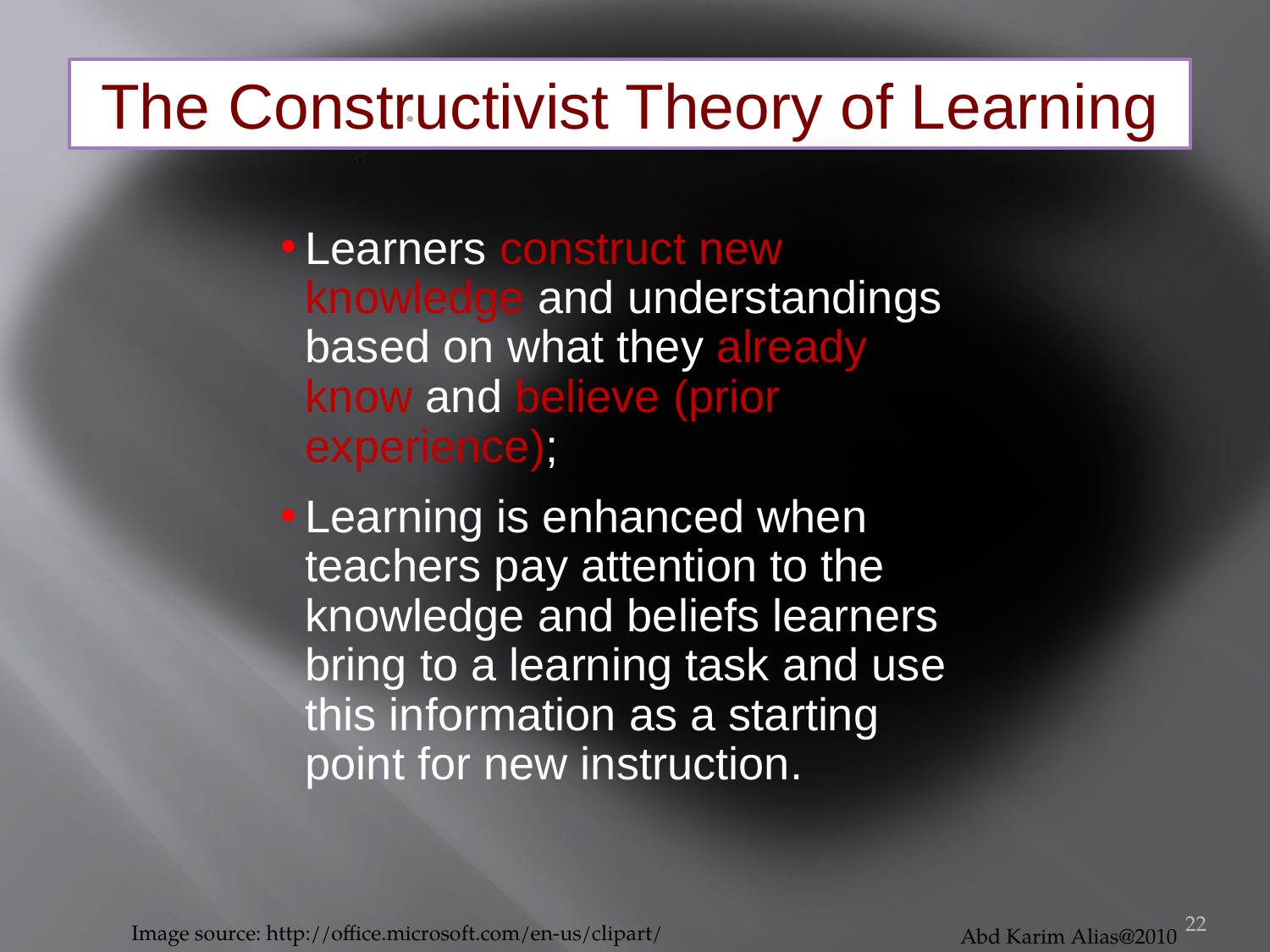

The Constructivist Theory of Learning

Learners construct new knowledge and understandings based on what they already know and believe (prior experience);
Learning is enhanced when teachers pay attention to the knowledge and beliefs learners bring to a learning task and use this information as a starting point for new instruction.

22
Abd Karim Alias@2010
Image source: http://office.microsoft.com/en-us/clipart/